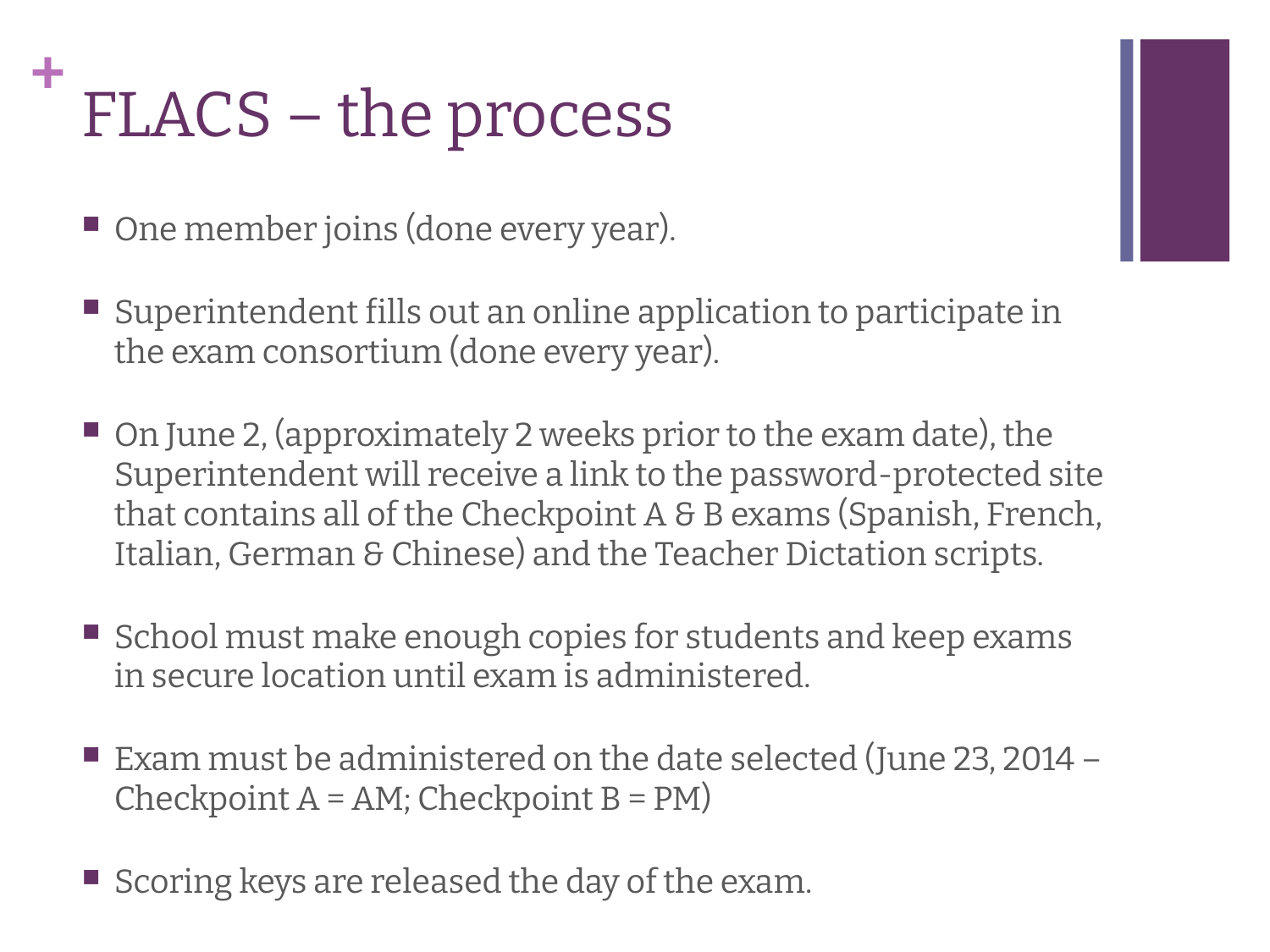

# FLACS – the process
One member joins (done every year).
Superintendent fills out an online application to participate in the exam consortium (done every year).
On June 2, (approximately 2 weeks prior to the exam date), the Superintendent will receive a link to the password-protected site that contains all of the Checkpoint A & B exams (Spanish, French, Italian, German & Chinese) and the Teacher Dictation scripts.
School must make enough copies for students and keep exams in secure location until exam is administered.
Exam must be administered on the date selected (June 23, 2014 – Checkpoint A = AM; Checkpoint B = PM)
Scoring keys are released the day of the exam.